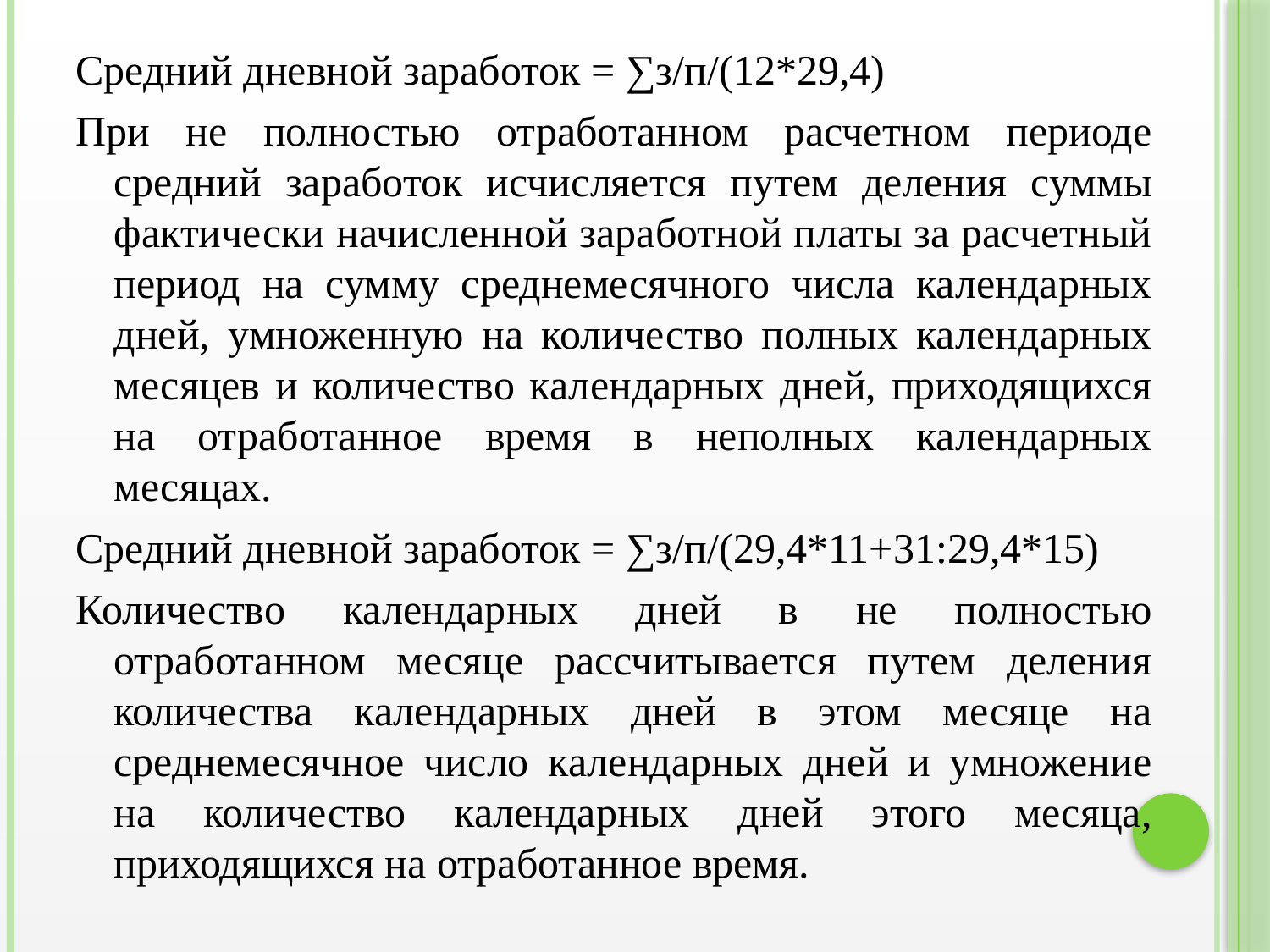

Средний дневной заработок = ∑з/п/(12*29,4)
При не полностью отработанном расчетном периоде средний заработок исчисляется путем деления суммы фактически начисленной заработной платы за расчетный период на сумму среднемесячного числа календарных дней, умноженную на количество полных календарных месяцев и количество календарных дней, приходящихся на отработанное время в неполных календарных месяцах.
Средний дневной заработок = ∑з/п/(29,4*11+31:29,4*15)
Количество календарных дней в не полностью отработанном месяце рассчитывается путем деления количества календарных дней в этом месяце на среднемесячное число календарных дней и умножение на количество календарных дней этого месяца, приходящихся на отработанное время.